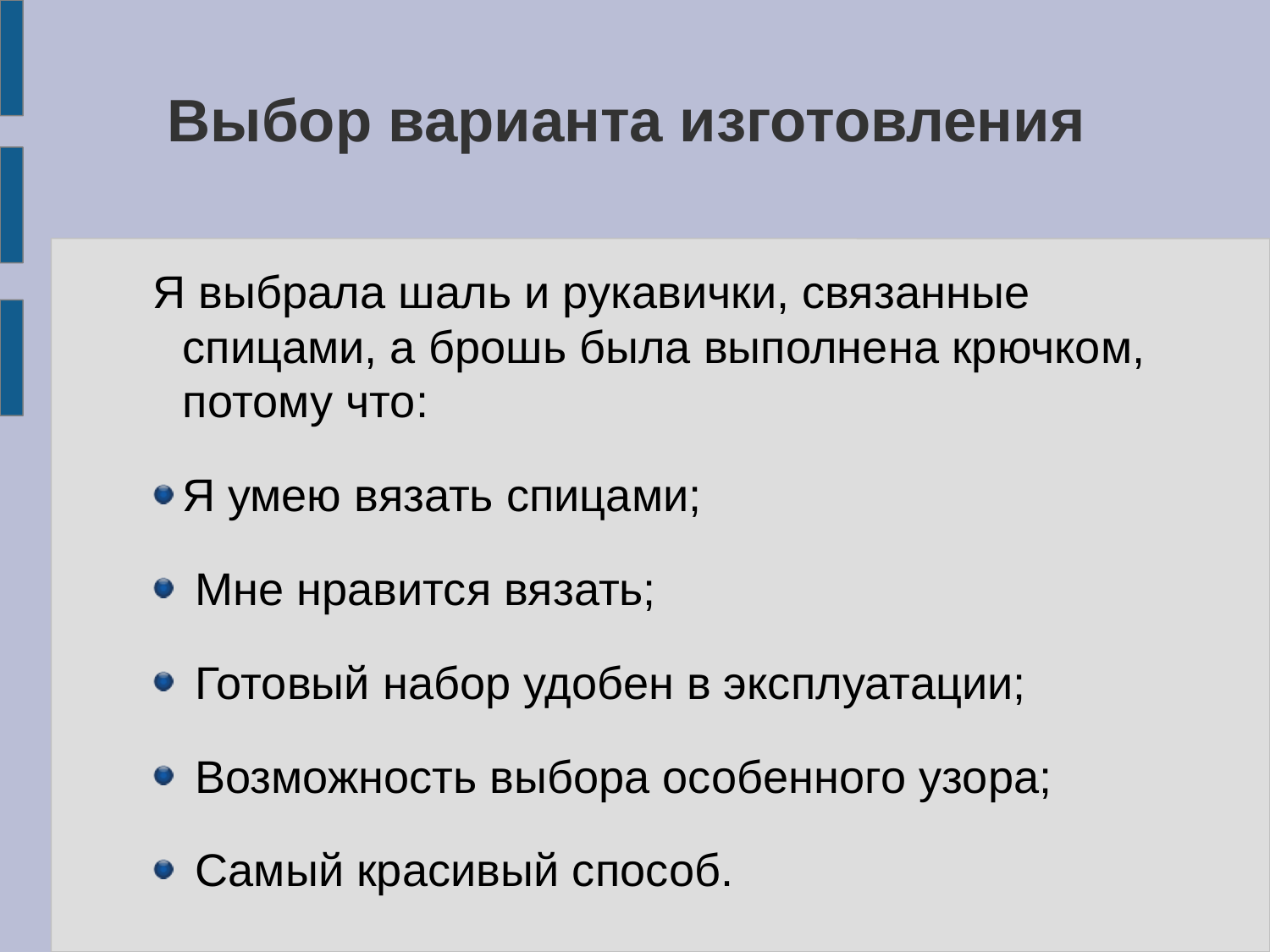

# Выбор варианта изготовления
Я выбрала шаль и рукавички, связанные спицами, а брошь была выполнена крючком, потому что:
Я умею вязать спицами;
 Мне нравится вязать;
 Готовый набор удобен в эксплуатации;
 Возможность выбора особенного узора;
 Самый красивый способ.